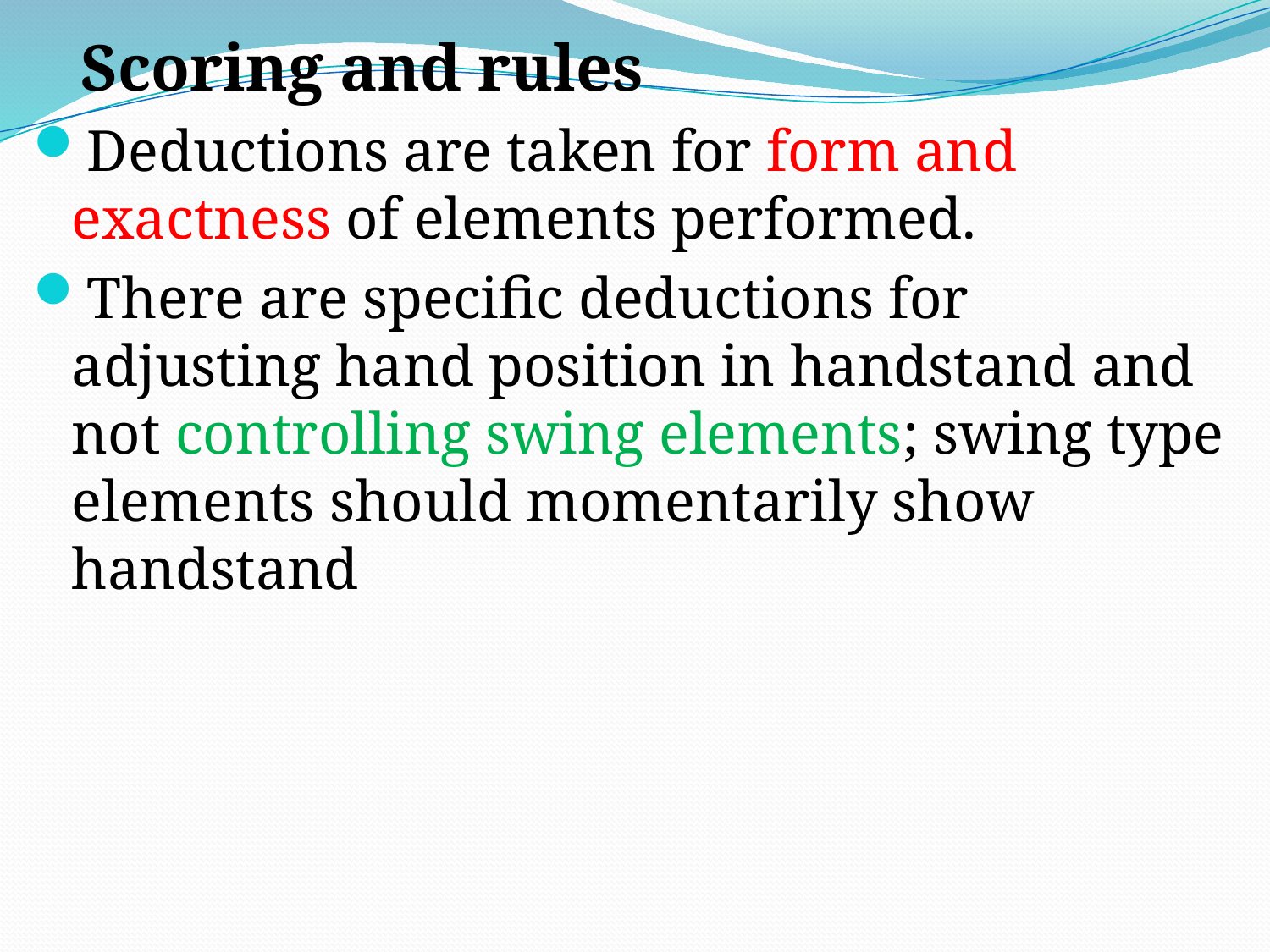

Scoring and rules
Deductions are taken for form and exactness of elements performed.
There are specific deductions for adjusting hand position in handstand and not controlling swing elements; swing type elements should momentarily show handstand